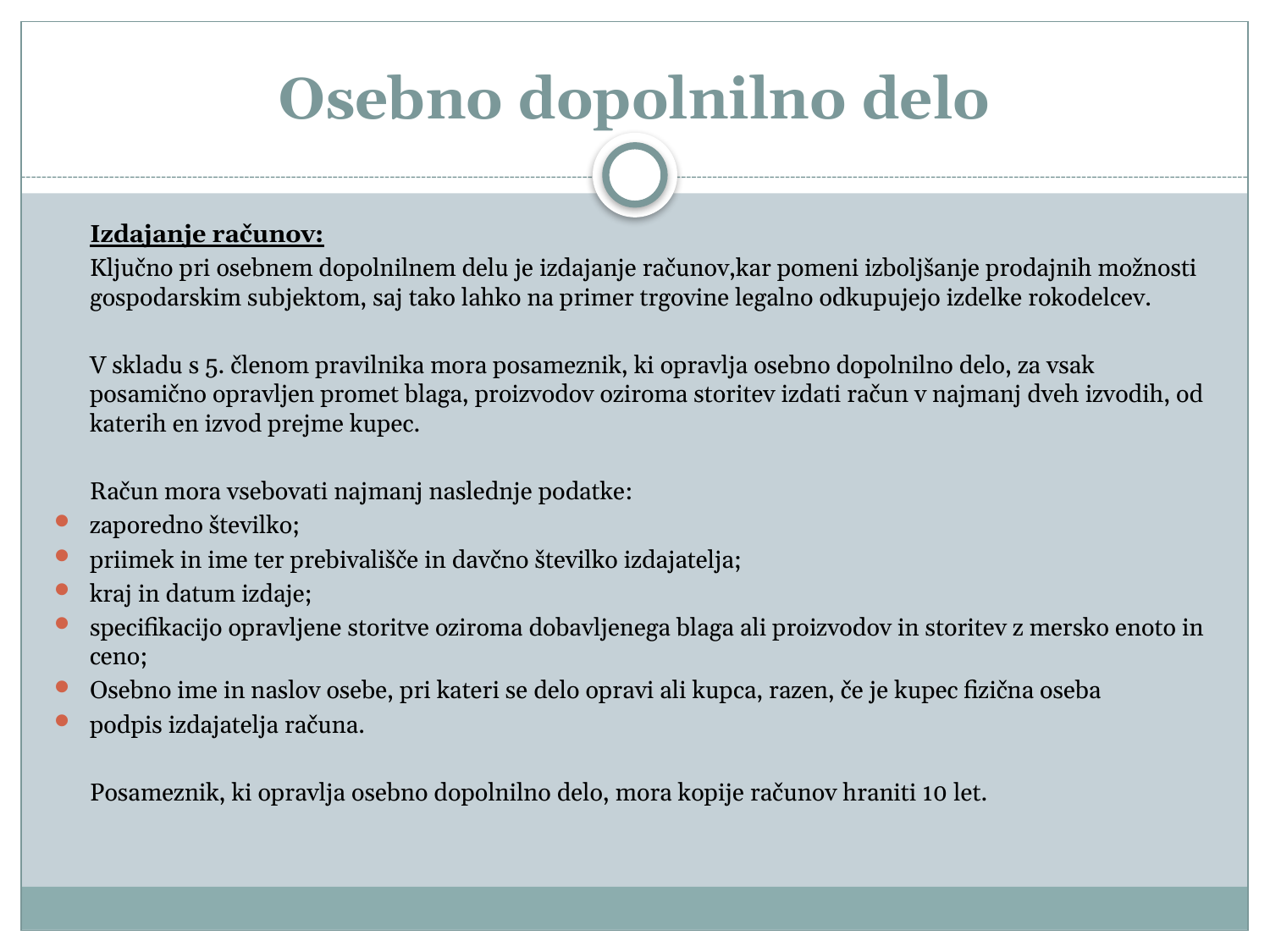

# Osebno dopolnilno delo
	Izdajanje računov:
	Ključno pri osebnem dopolnilnem delu je izdajanje računov,kar pomeni izboljšanje prodajnih možnosti gospodarskim subjektom, saj tako lahko na primer trgovine legalno odkupujejo izdelke rokodelcev.

	V skladu s 5. členom pravilnika mora posameznik, ki opravlja osebno dopolnilno delo, za vsak posamično opravljen promet blaga, proizvodov oziroma storitev izdati račun v najmanj dveh izvodih, od katerih en izvod prejme kupec.

	Račun mora vsebovati najmanj naslednje podatke:
zaporedno številko;
priimek in ime ter prebivališče in davčno številko izdajatelja;
kraj in datum izdaje;
specifikacijo opravljene storitve oziroma dobavljenega blaga ali proizvodov in storitev z mersko enoto in ceno;
Osebno ime in naslov osebe, pri kateri se delo opravi ali kupca, razen, če je kupec fizična oseba
podpis izdajatelja računa.

	Posameznik, ki opravlja osebno dopolnilno delo, mora kopije računov hraniti 10 let.